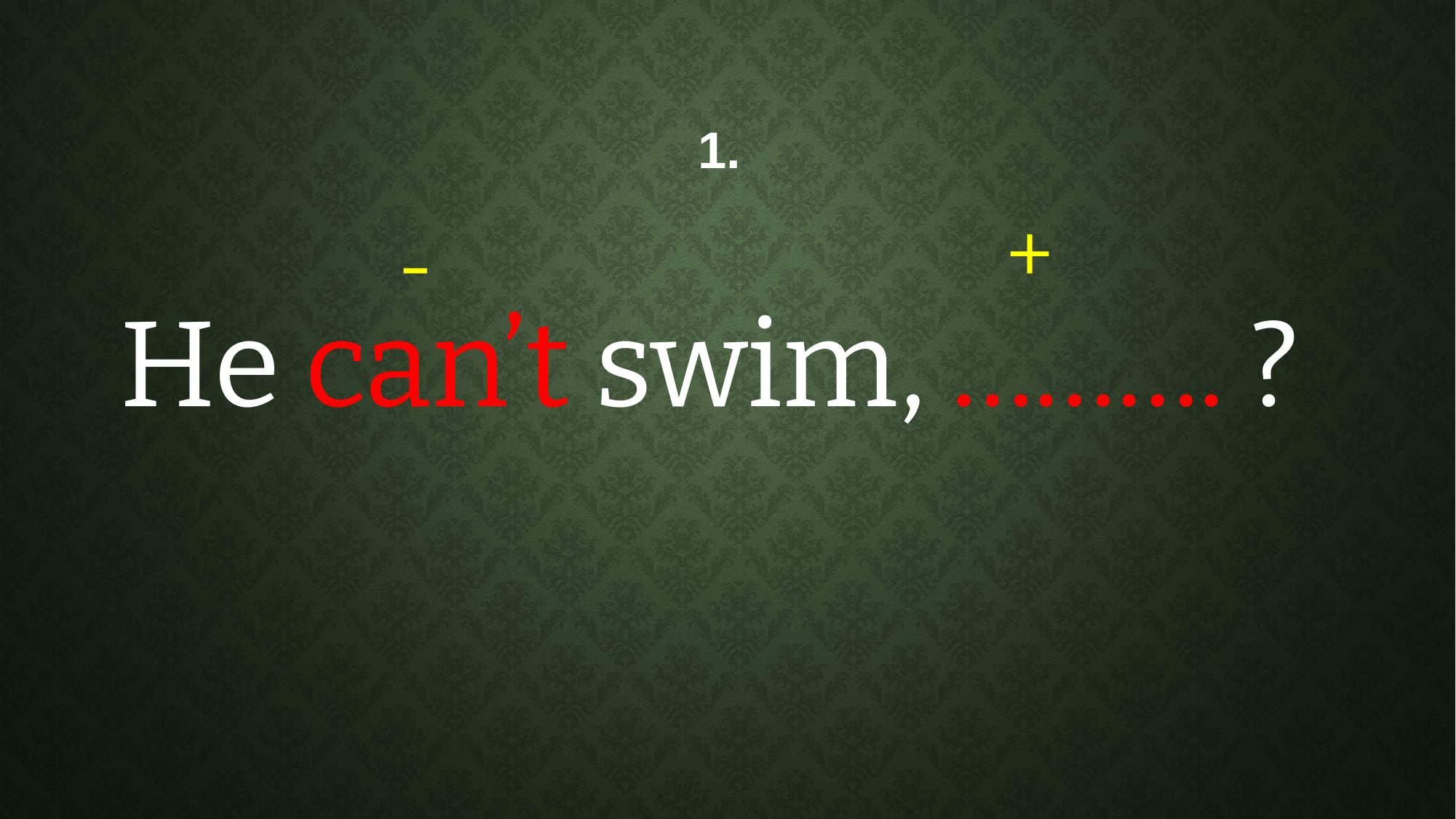

# 1.
+
-
He can’t swim, ………. ?